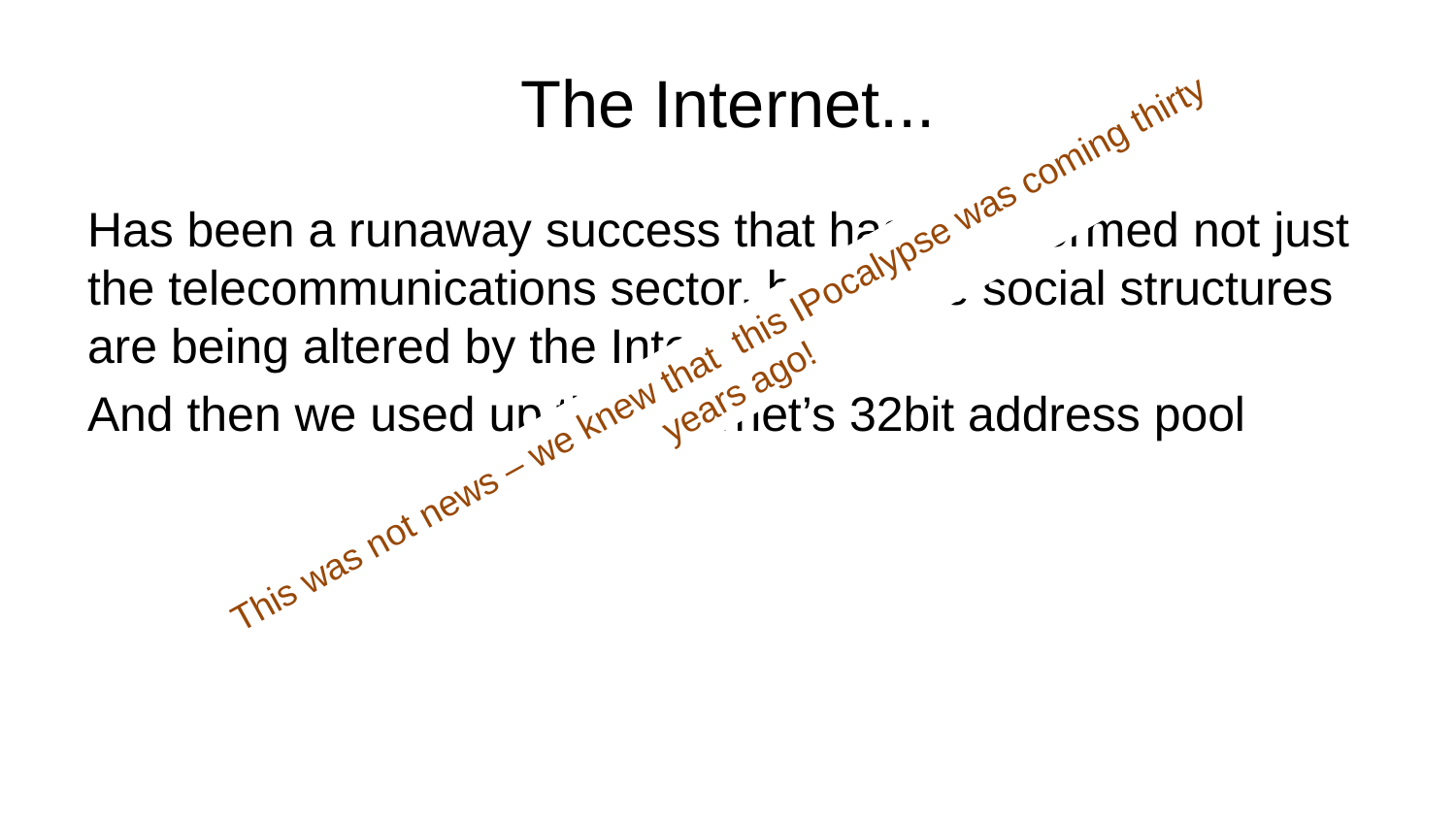

# The Internet...
Has been a runaway success that has transformed not just the telecommunications sector, but entire social structures are being altered by the Internet!
And then we used up the Internet’s 32bit address pool
This was not news – we knew that  this IPocalypse was coming thirty years ago!